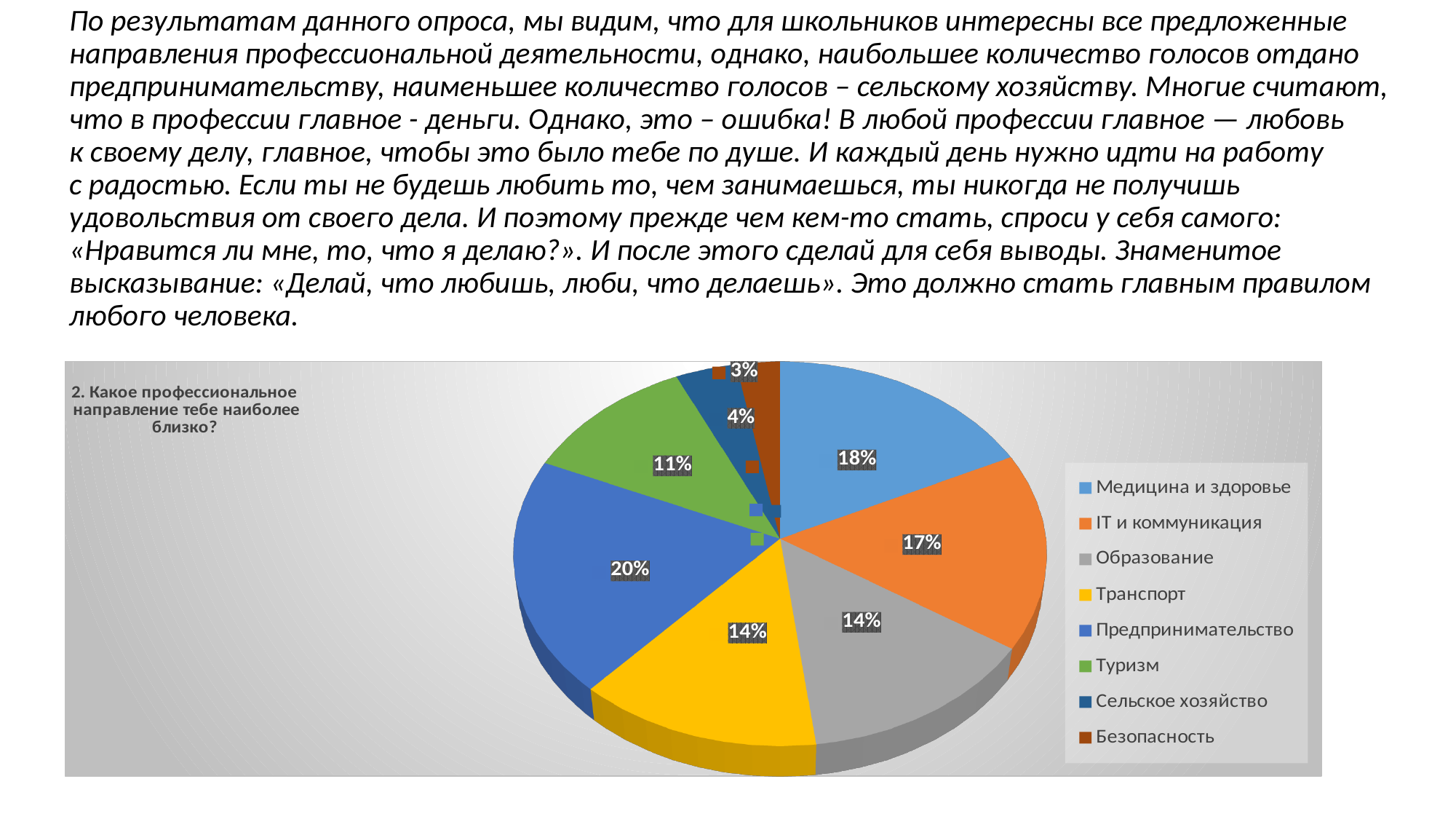

# По результатам данного опроса, мы видим, что для школьников интересны все предложенные направления профессиональной деятельности, однако, наибольшее количество голосов отдано предпринимательству, наименьшее количество голосов – сельскому хозяйству. Многие считают, что в профессии главное - деньги. Однако, это – ошибка! В любой профессии главное — любовь к своему делу, главное, чтобы это было тебе по душе. И каждый день нужно идти на работу с радостью. Если ты не будешь любить то, чем занимаешься, ты никогда не получишь удовольствия от своего дела. И поэтому прежде чем кем-то стать, спроси у себя самого: «Нравится ли мне, то, что я делаю?». И после этого сделай для себя выводы. Знаменитое высказывание: «Делай, что любишь, люби, что делаешь». Это должно стать главным правилом любого человека.

[unsupported chart]